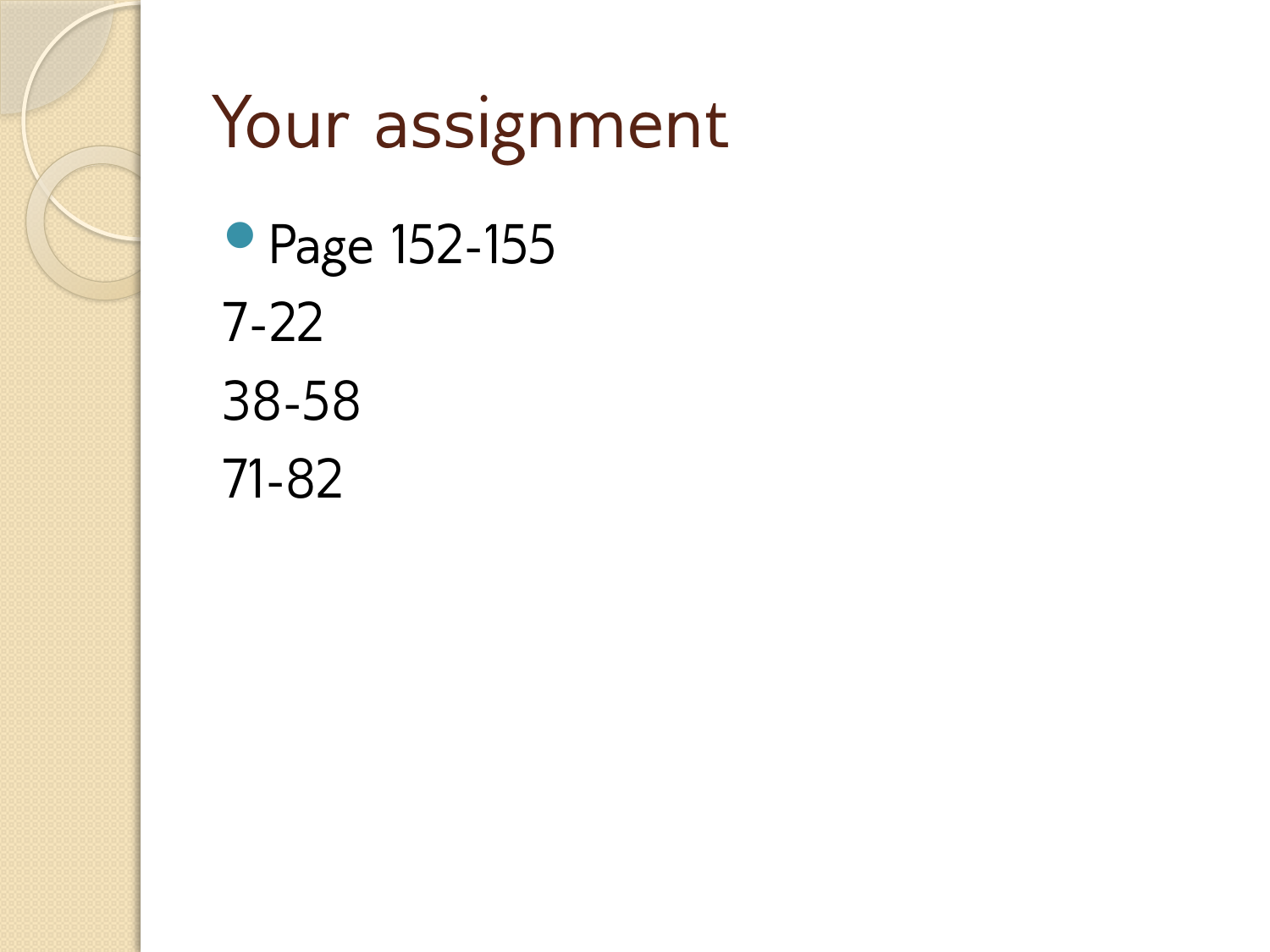

# Your assignment
Page 152-155
7-22
38-58
71-82